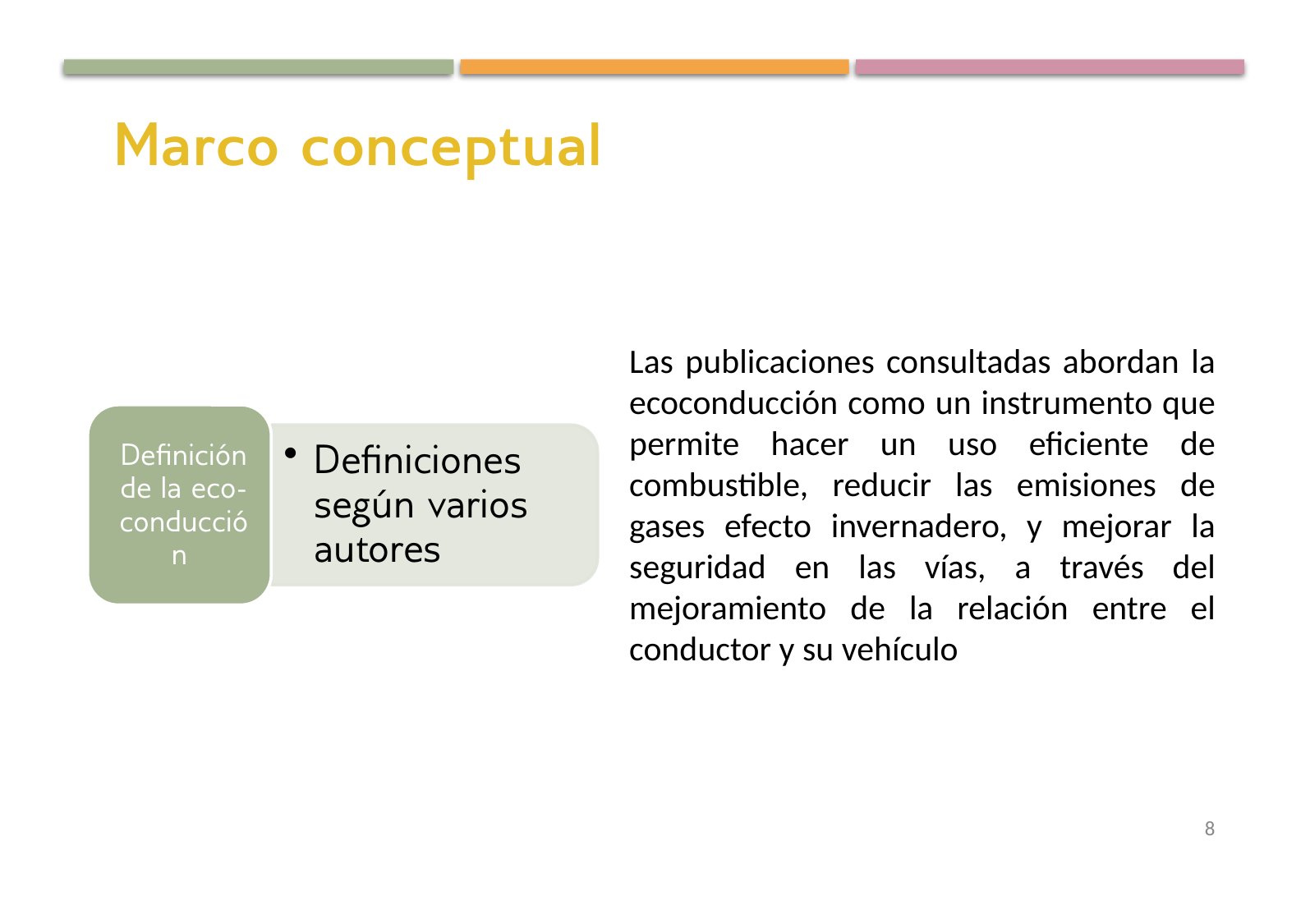

Marco conceptual
Las publicaciones consultadas abordan la ecoconducción como un instrumento que permite hacer un uso eficiente de combustible, reducir las emisiones de gases efecto invernadero, y mejorar la seguridad en las vías, a través del mejoramiento de la relación entre el conductor y su vehículo
Definiciones según varios autores
Definición de la eco-conducción
8